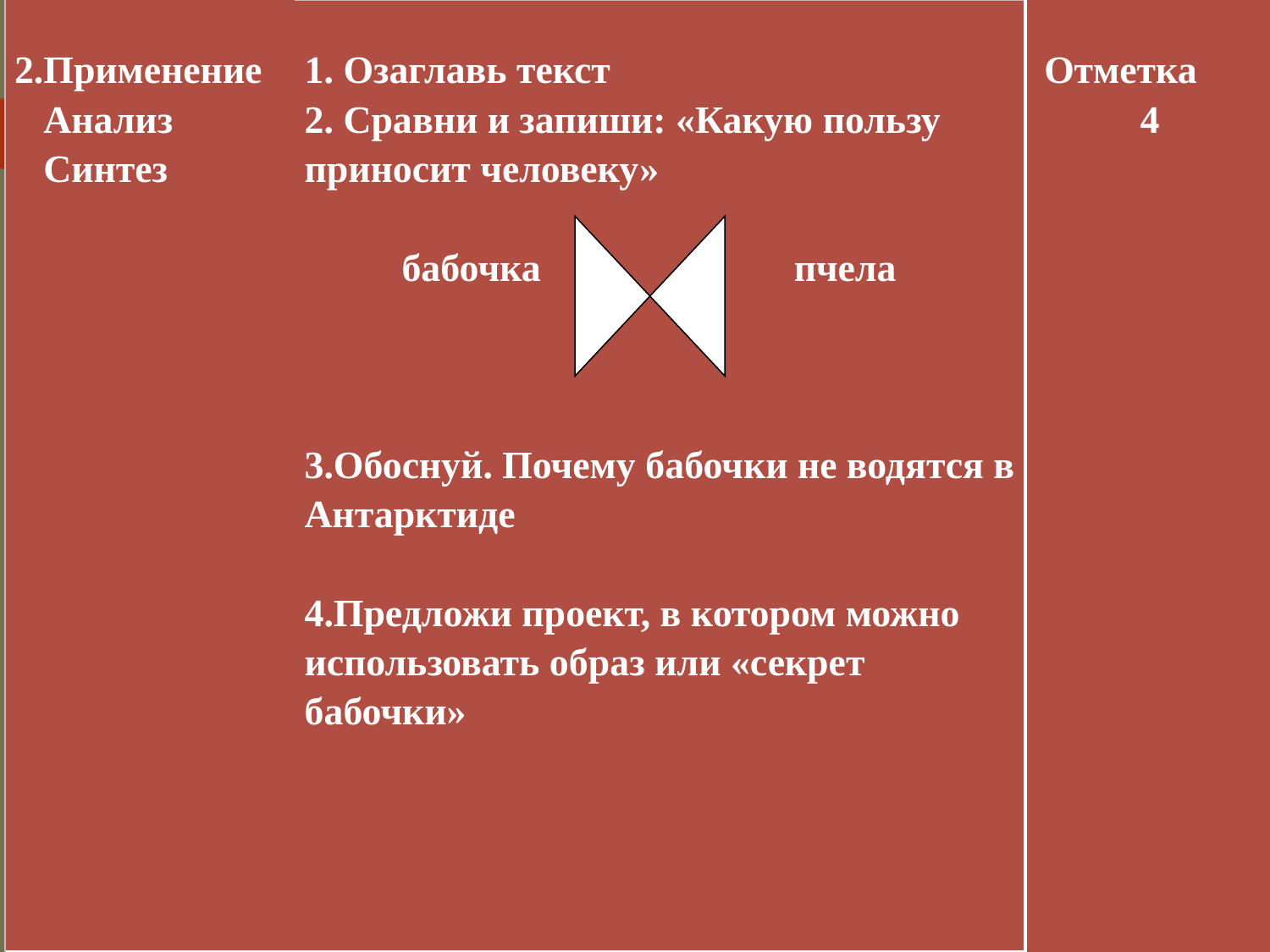

| 2.Применение Анализ Синтез | 1. Озаглавь текст 2. Сравни и запиши: «Какую пользу приносит человеку» бабочка пчела     3.Обоснуй. Почему бабочки не водятся в Антарктиде   4.Предложи проект, в котором можно использовать образ или «секрет бабочки» | Отметка 4 |
| --- | --- | --- |